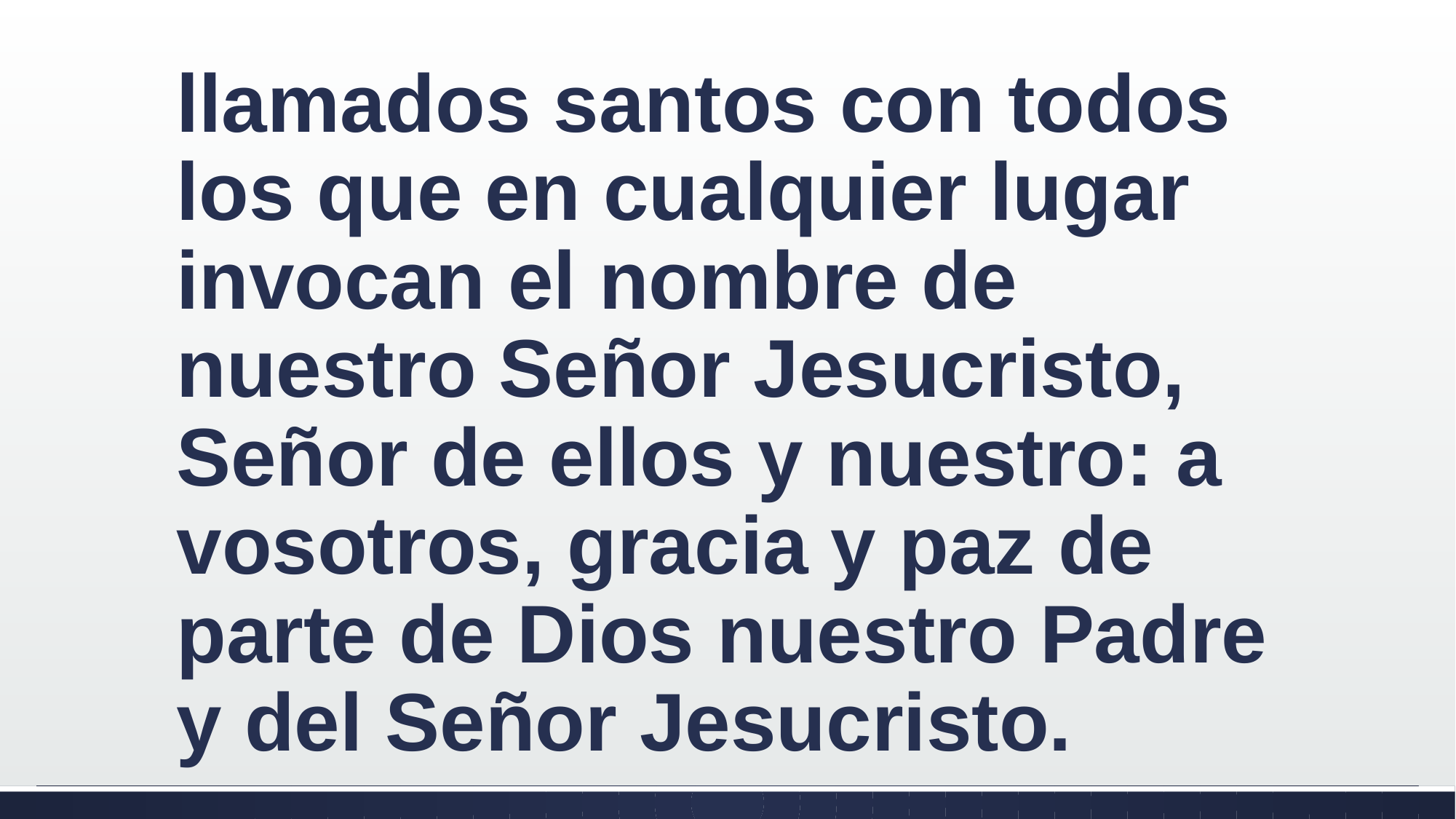

#
llamados santos con todos los que en cualquier lugar invocan el nombre de nuestro Señor Jesucristo, Señor de ellos y nuestro: a vosotros, gracia y paz de parte de Dios nuestro Padre y del Señor Jesucristo.